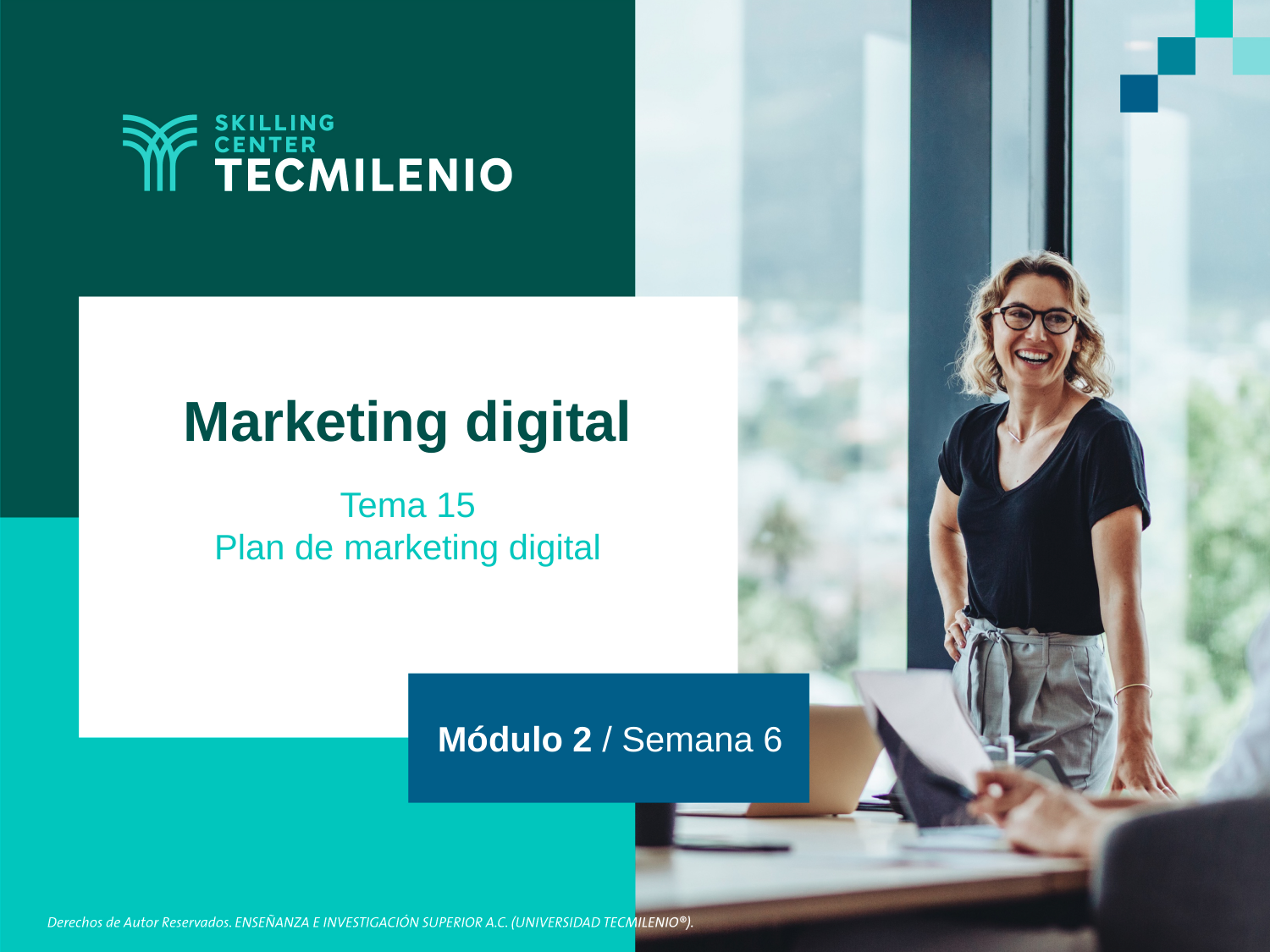

Marketing digital
Tema 15
Plan de marketing digital
Módulo 2 / Semana 6